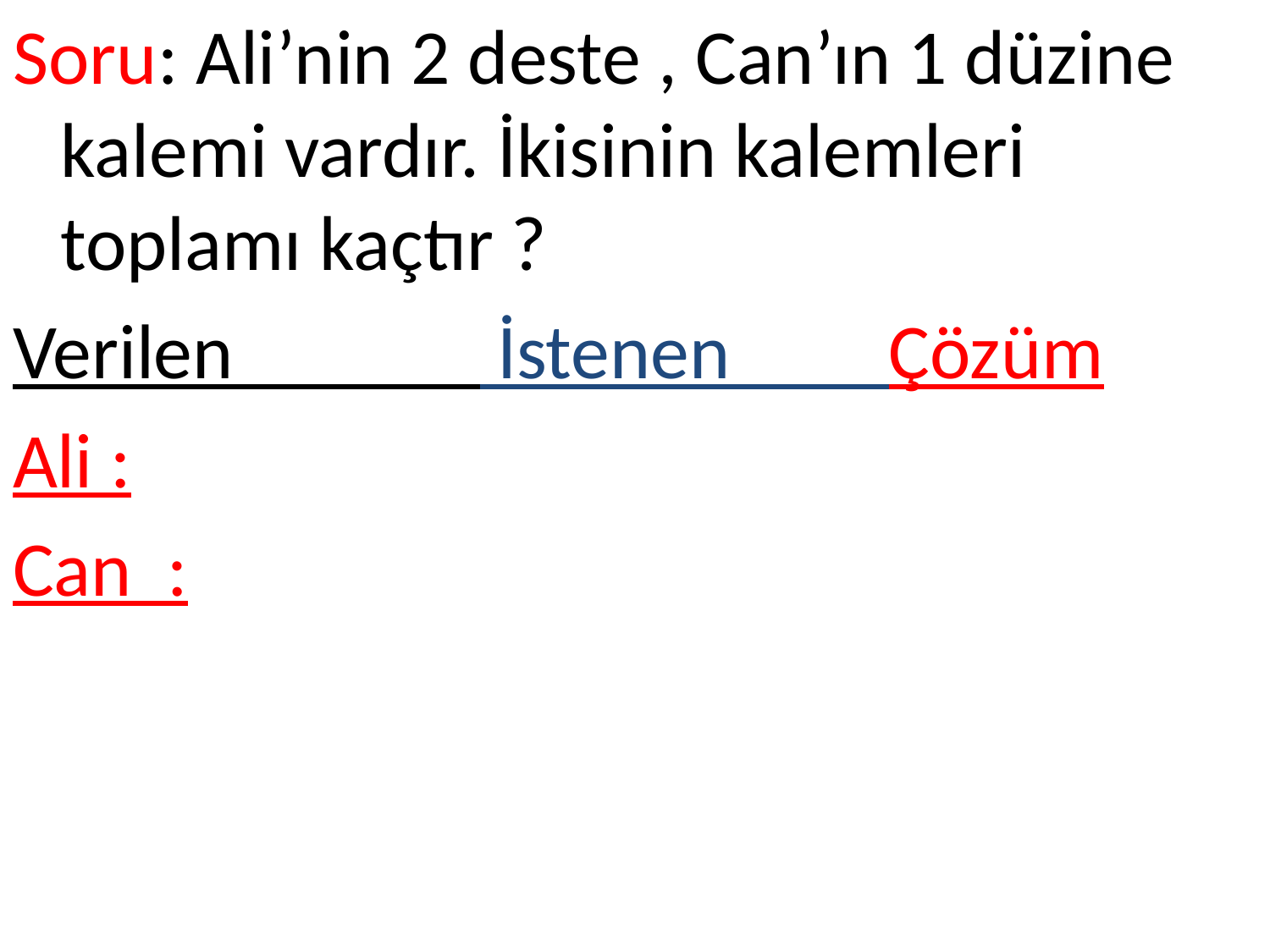

Soru: Ali’nin 2 deste , Can’ın 1 düzine kalemi vardır. İkisinin kalemleri toplamı kaçtır ?
Verilen               İstenen         Çözüm
Ali :
Can  :